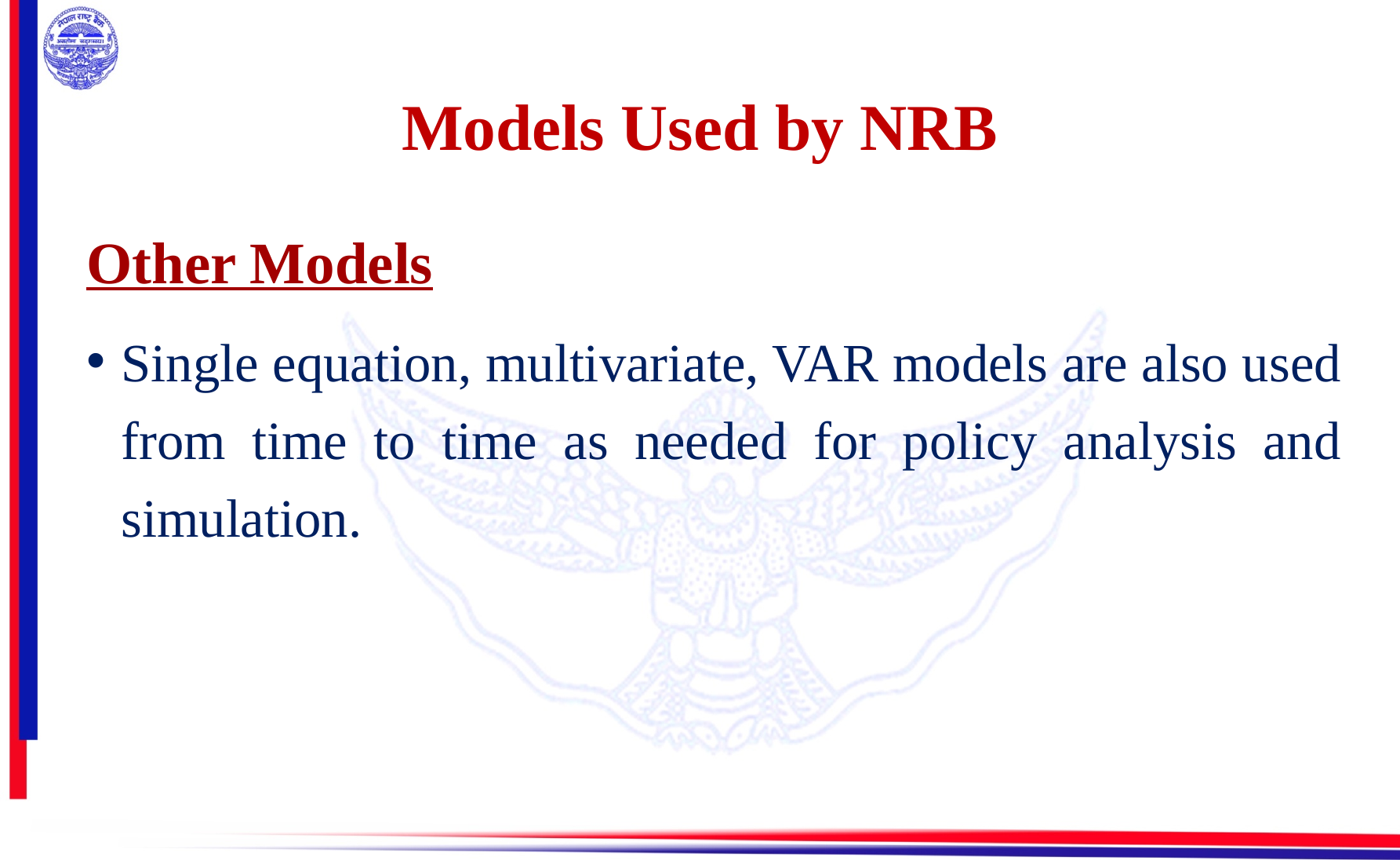

# Models Used by NRB
Other Models
Single equation, multivariate, VAR models are also used from time to time as needed for policy analysis and simulation.